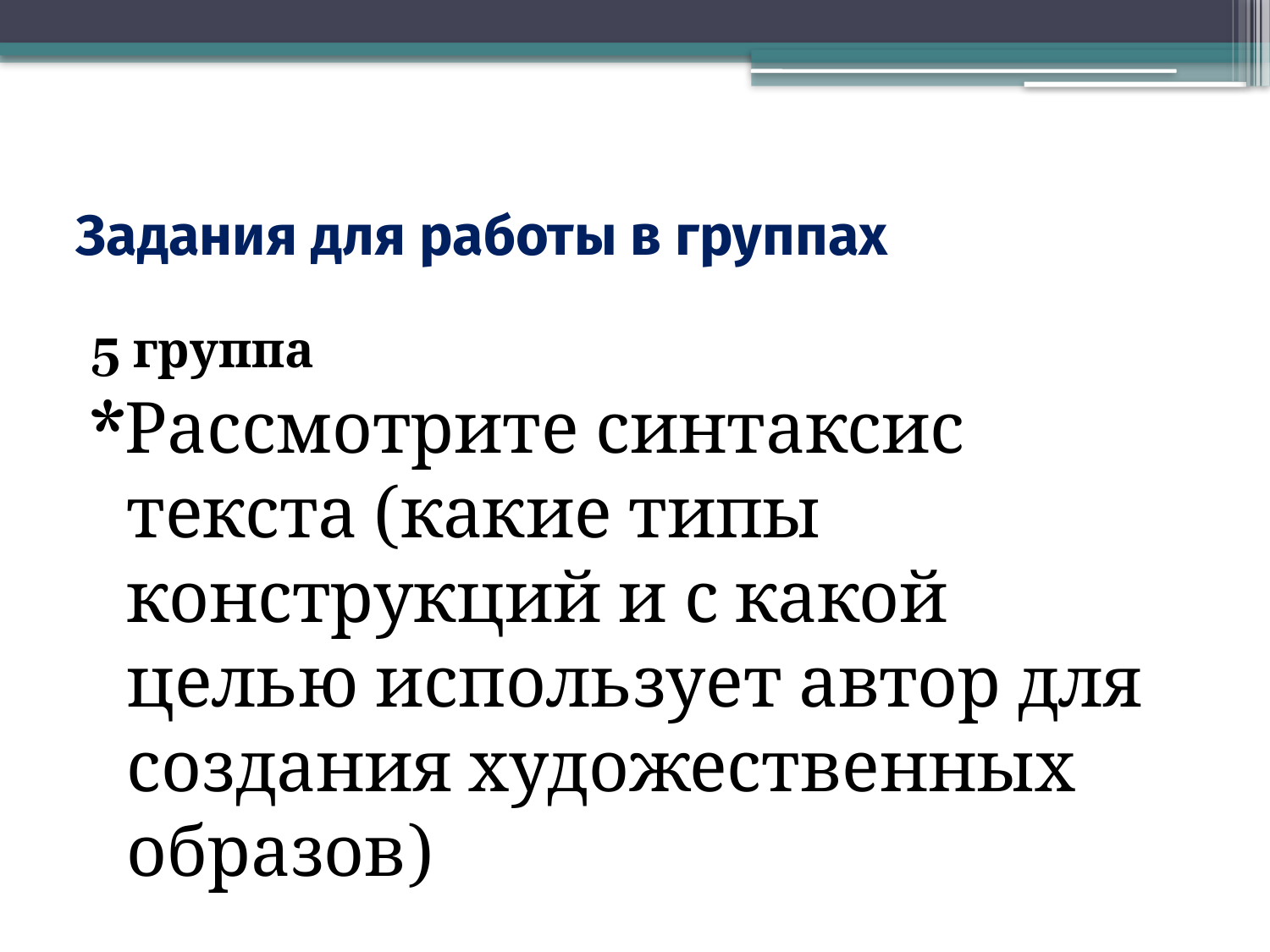

# Задания для работы в группах
5 группа
*Рассмотрите синтаксис текста (какие типы конструкций и с какой целью использует автор для создания художественных образов)